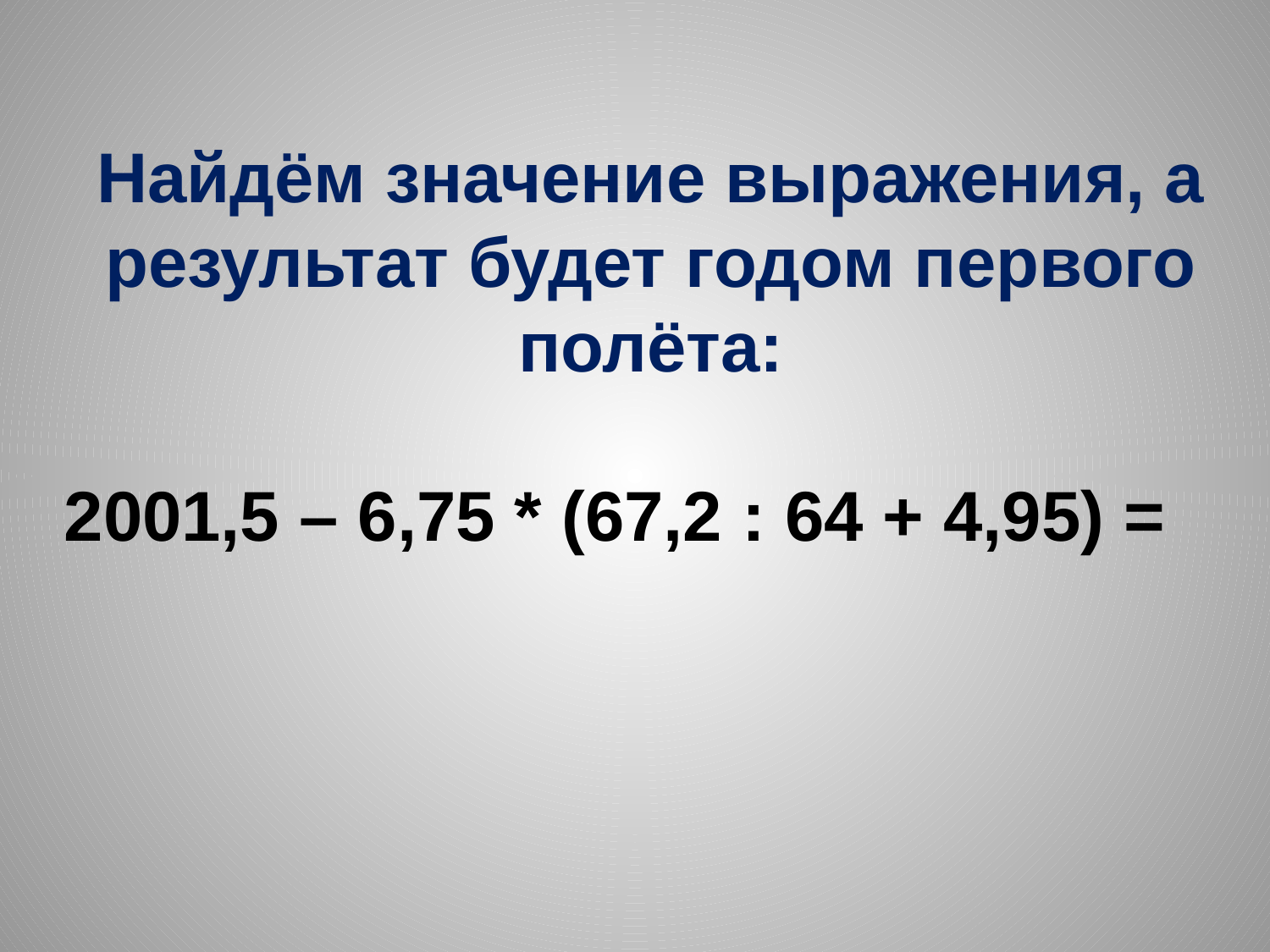

#
Найдём значение выражения, а результат будет годом первого полёта:

 2001,5 – 6,75 * (67,2 : 64 + 4,95) =